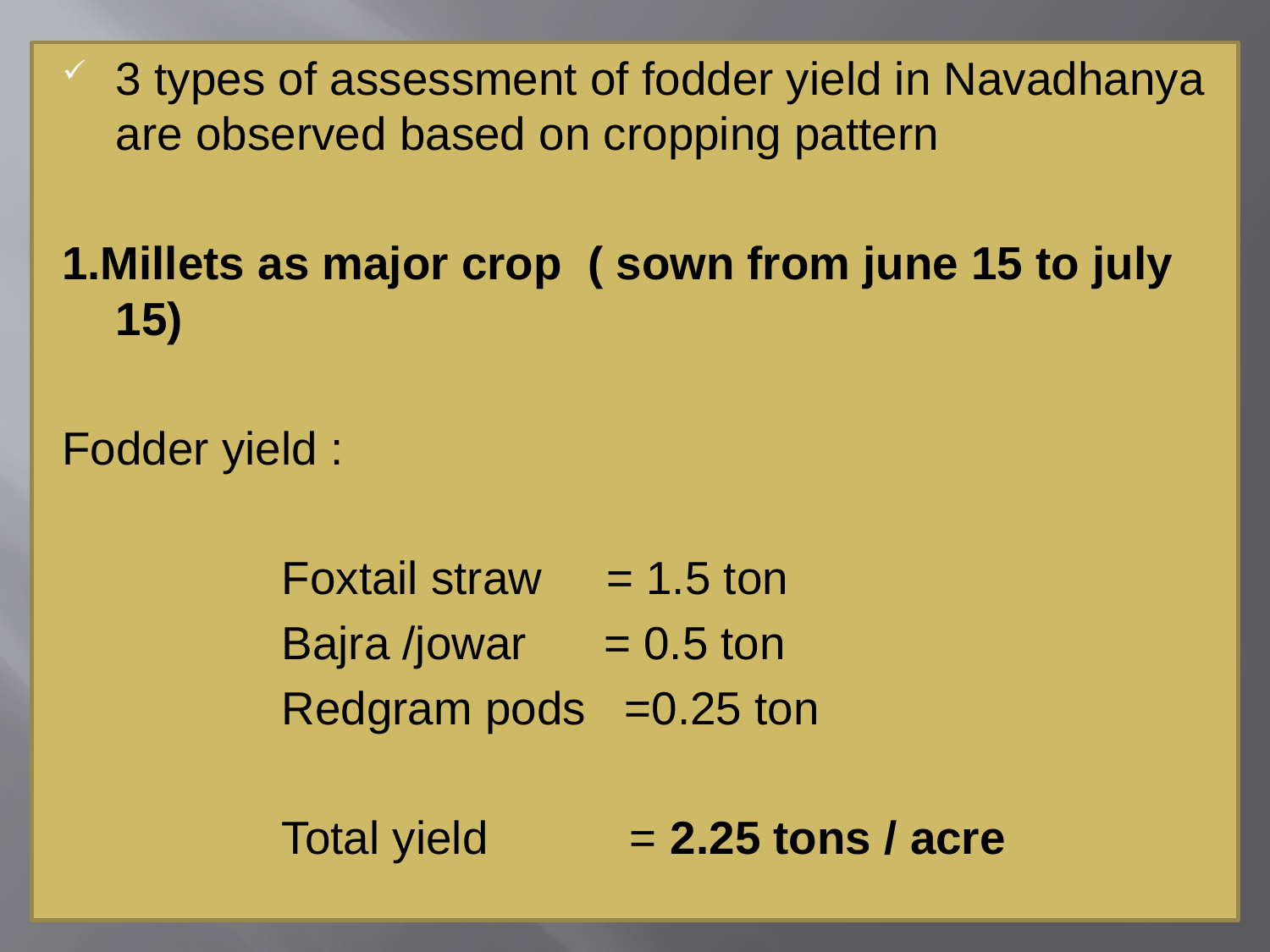

3 types of assessment of fodder yield in Navadhanya are observed based on cropping pattern

1.Millets as major crop  ( sown from june 15 to july 15)

Fodder yield :

                 Foxtail straw     = 1.5 ton
                 Bajra /jowar      = 0.5 ton
                 Redgram pods   =0.25 ton

                 Total yield           = 2.25 tons / acre